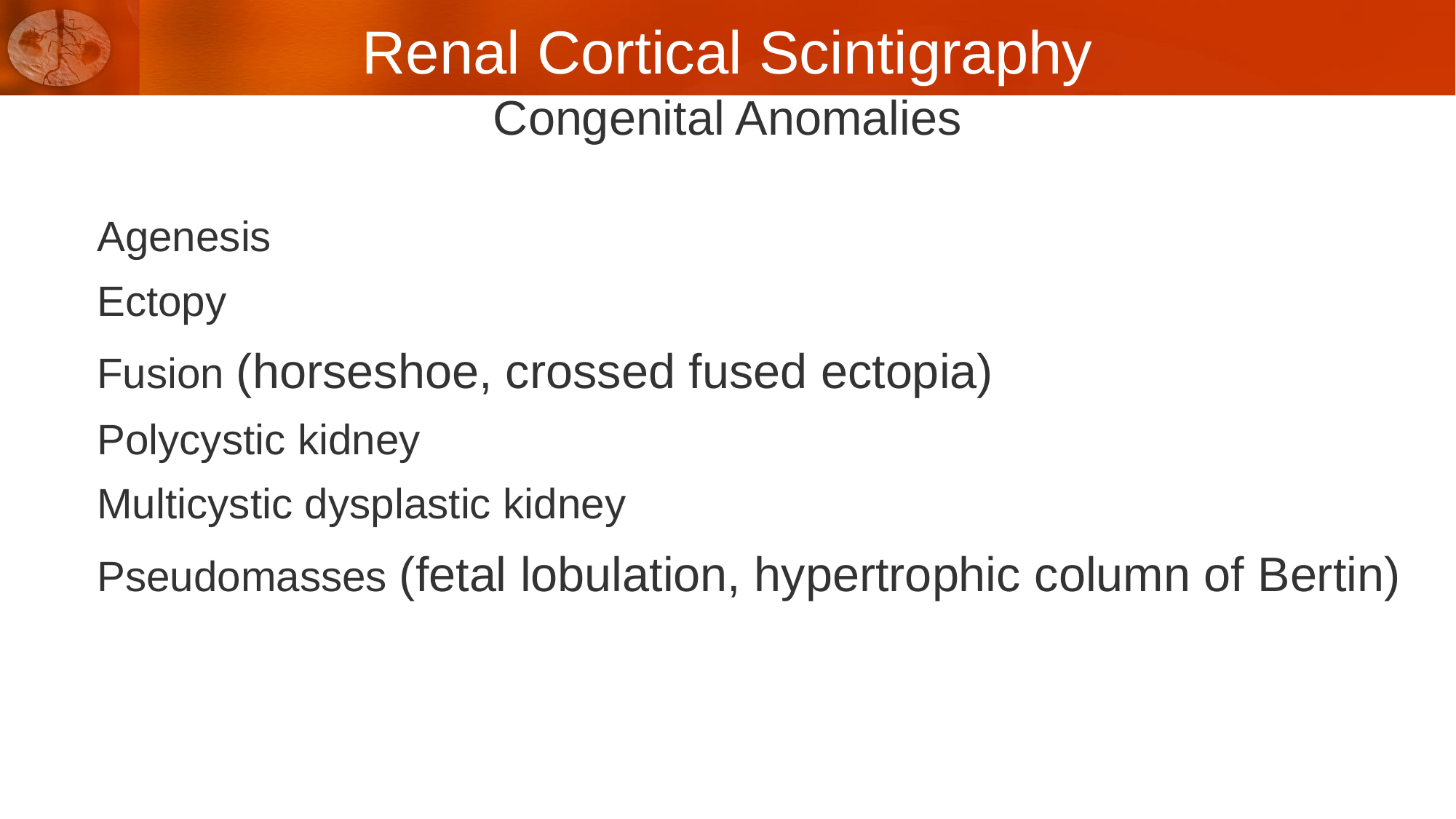

Renal Cortical Scintigraphy
Congenital Anomalies
Agenesis
Ectopy
Fusion (horseshoe, crossed fused ectopia)
Polycystic kidney
Multicystic dysplastic kidney
Pseudomasses (fetal lobulation, hypertrophic column of Bertin)